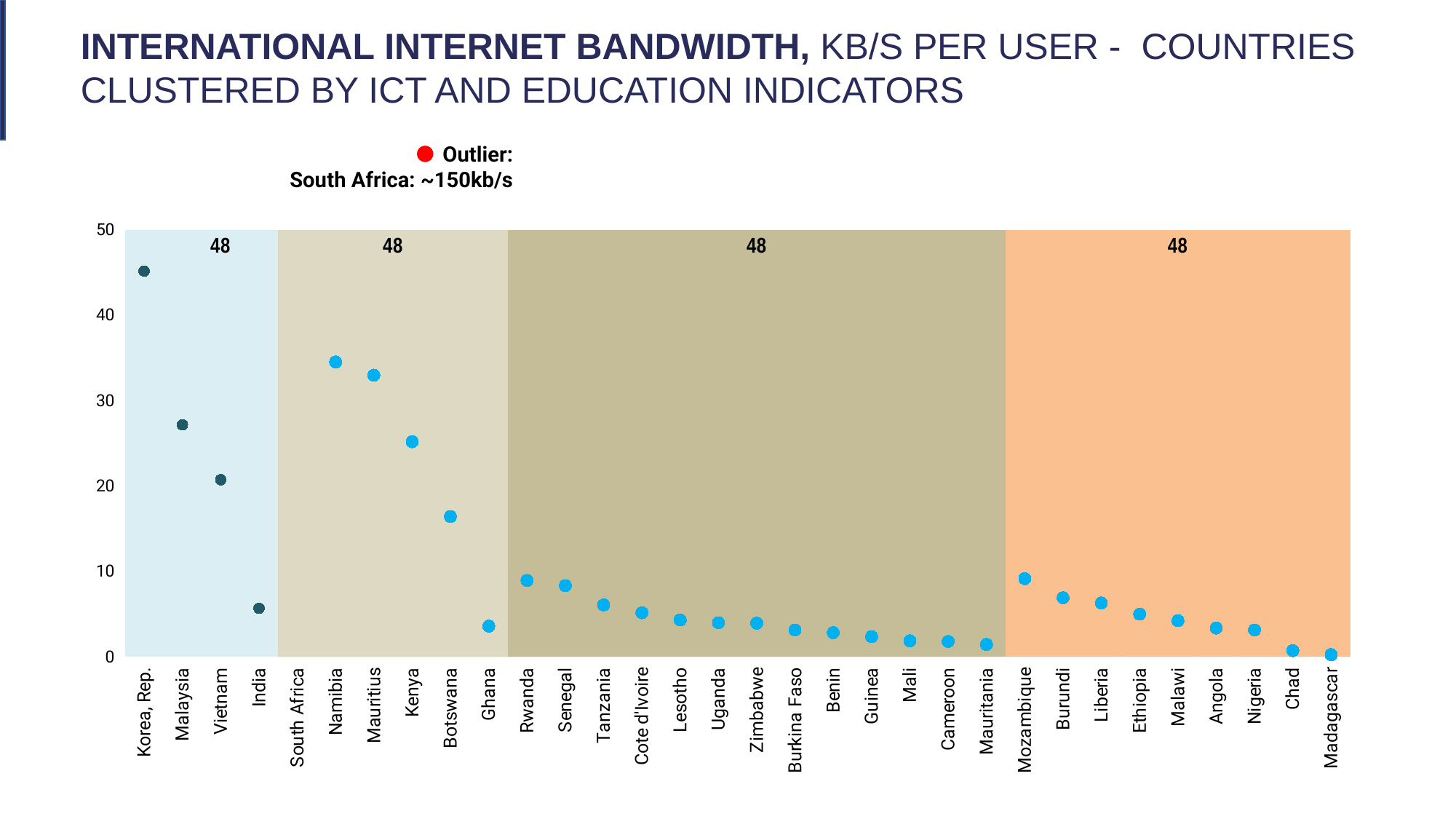

INTERNATIONAL INTERNET BANDWIDTH, KB/S PER USER -  COUNTRIES CLUSTERED BY ICT AND EDUCATION INDICATORS
Outlier:
South Africa: ~150kb/s

[unsupported chart]